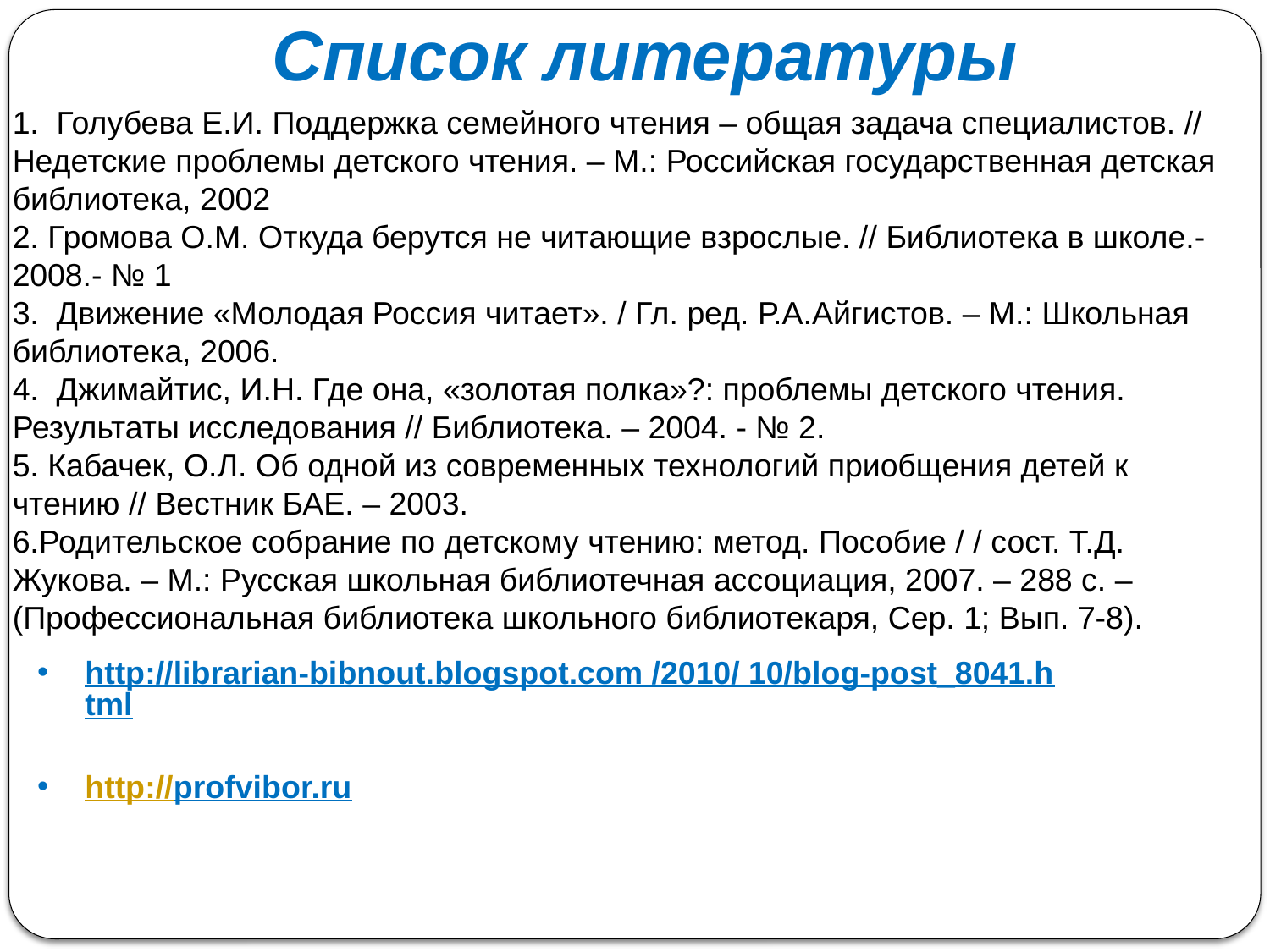

# Список литературы
1.  Голубева Е.И. Поддержка семейного чтения – общая задача специалистов. // Недетские проблемы детского чтения. – М.: Российская государственная детская библиотека, 2002
2. Громова О.М. Откуда берутся не читающие взрослые. // Библиотека в школе.- 2008.- № 1
3.  Движение «Молодая Россия читает». / Гл. ред. Р.А.Айгистов. – М.: Школьная библиотека, 2006.
4.  Джимайтис, И.Н. Где она, «золотая полка»?: проблемы детского чтения. Результаты исследования // Библиотека. – 2004. - № 2.
5. Кабачек, О.Л. Об одной из современных технологий приобщения детей к чтению // Вестник БАЕ. – 2003.
6.Родительское собрание по детскому чтению: метод. Пособие / / сост. Т.Д. Жукова. – М.: Русская школьная библиотечная ассоциация, 2007. – 288 с. –  (Профессиональная библиотека школьного библиотекаря, Сер. 1; Вып. 7-8).

http://librarian-bibnout.blogspot.com /2010/ 10/blog-post_8041.html
http://profvibor.ru